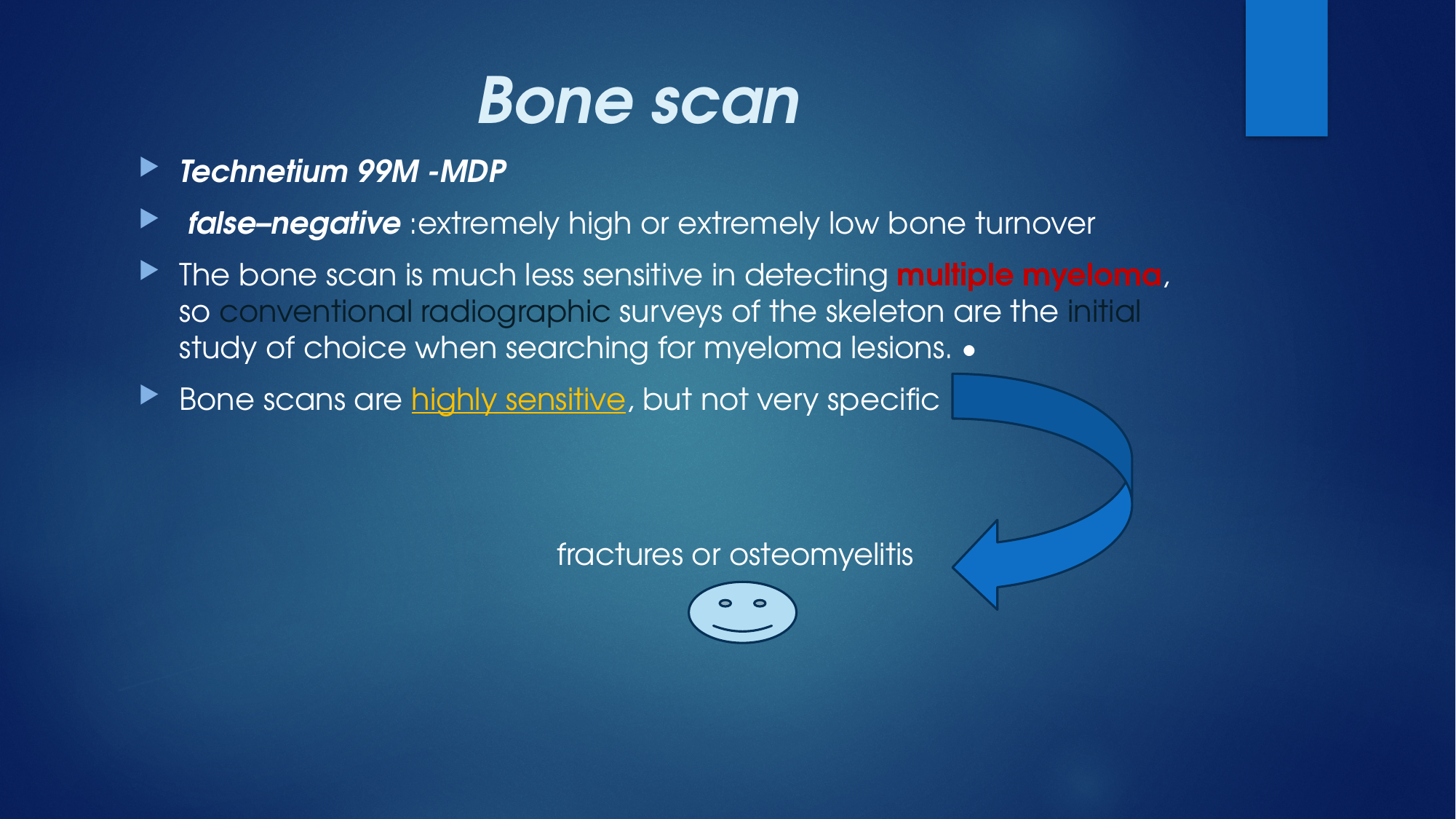

# Bone scan
Technetium 99M -MDP
 false–negative :extremely high or extremely low bone turnover
The bone scan is much less sensitive in detecting multiple myeloma, so conventional radiographic surveys of the skeleton are the initial study of choice when searching for myeloma lesions. •
Bone scans are highly sensitive, but not very specific

                                                  fractures or osteomyelitis